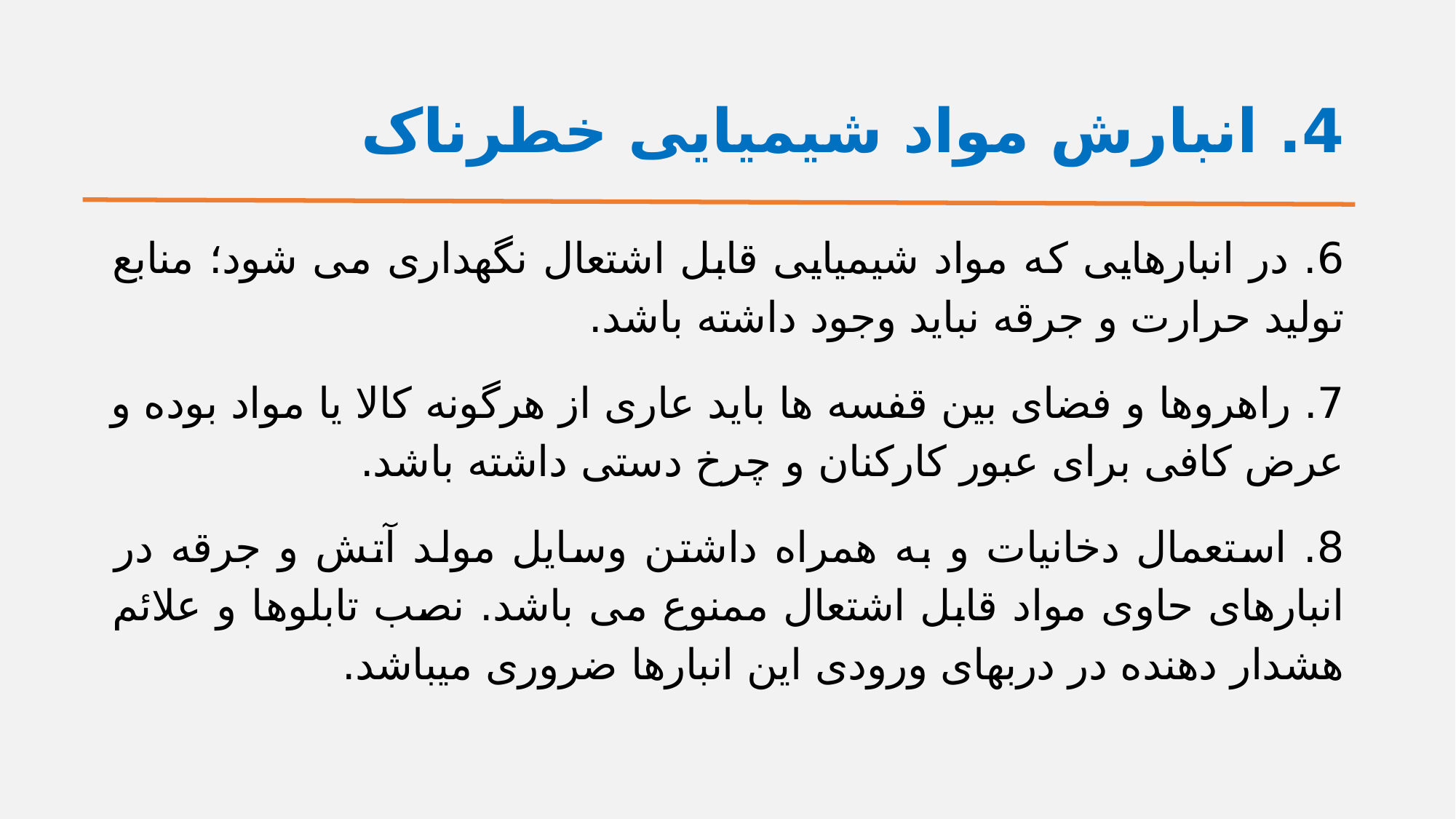

# 4. انبارش مواد شیمیایی خطرناک
6. در انبارهایی که مواد شیمیایی قابل اشتعال نگهداری می شود؛ منابع تولید حرارت و جرقه نباید وجود داشته باشد.
7. راهروها و فضای بین قفسه ها باید عاری از هرگونه کالا یا مواد بوده و عرض کافی برای عبور کارکنان و چرخ دستی داشته باشد.
8. استعمال دخانیات و به همراه داشتن وسایل مولد آتش و جرقه در انبارهای حاوی مواد قابل اشتعال ممنوع می باشد. نصب تابلوها و علائم هشدار دهنده در درب­های ورودی این انبارها ضروری می­باشد.